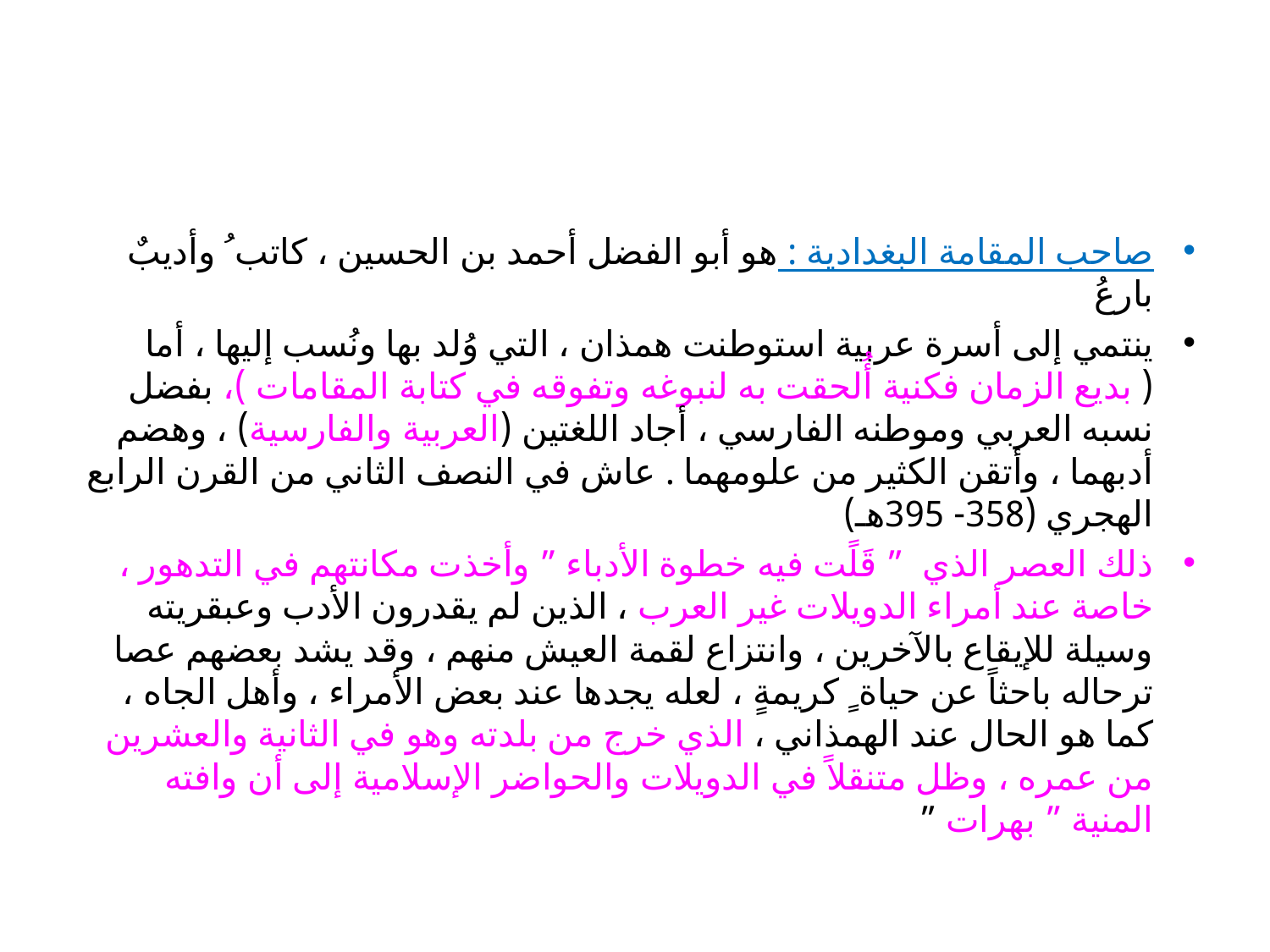

#
صاحب المقامة البغدادية : هو أبو الفضل أحمد بن الحسين ، كاتب ُ وأديبٌ بارعُ
ينتمي إلى أسرة عربية استوطنت همذان ، التي وُلد بها ونُسب إليها ، أما ( بديع الزمان فكنية أُلحقت به لنبوغه وتفوقه في كتابة المقامات )، بفضل نسبه العربي وموطنه الفارسي ، أجاد اللغتين (العربية والفارسية) ، وهضم أدبهما ، وأتقن الكثير من علومهما . عاش في النصف الثاني من القرن الرابع الهجري (358- 395هـ)
ذلك العصر الذي  ” قَلًت فيه خطوة الأدباء ” وأخذت مكانتهم في التدهور ، خاصة عند أمراء الدويلات غير العرب ، الذين لم يقدرون الأدب وعبقريته وسيلة للإيقاع بالآخرين ، وانتزاع لقمة العيش منهم ، وقد يشد بعضهم عصا  ترحاله باحثاً عن حياة ٍ كريمةٍ ، لعله يجدها عند بعض الأمراء ، وأهل الجاه ، كما هو الحال عند الهمذاني ، الذي خرج من بلدته وهو في الثانية والعشرين من عمره ، وظل متنقلاً في الدويلات والحواضر الإسلامية إلى أن وافته المنية ” بهرات ”